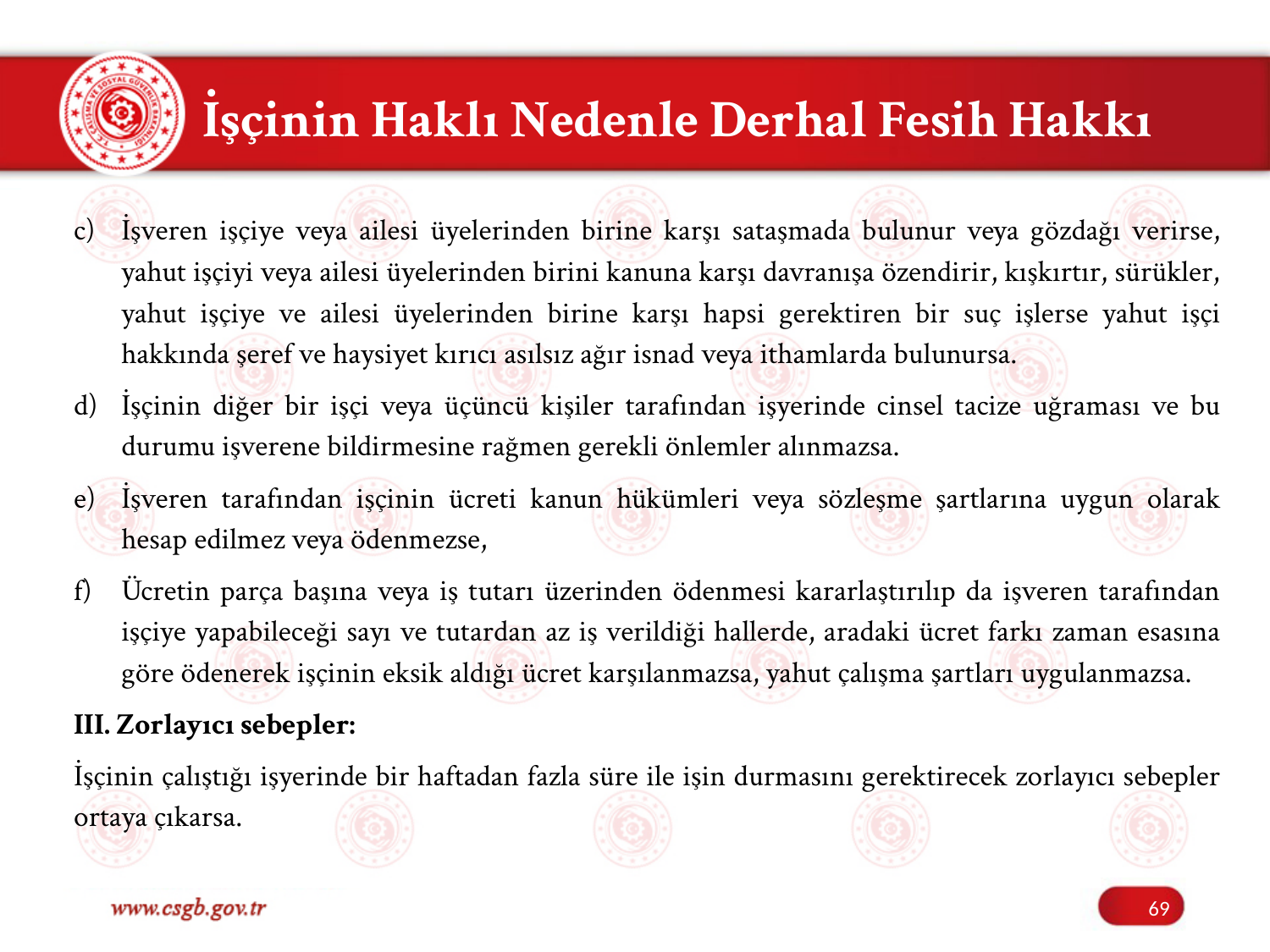

# İşçinin Haklı Nedenle Derhal Fesih Hakkı
İşveren işçiye veya ailesi üyelerinden birine karşı sataşmada bulunur veya gözdağı verirse, yahut işçiyi veya ailesi üyelerinden birini kanuna karşı davranışa özendirir, kışkırtır, sürükler, yahut işçiye ve ailesi üyelerinden birine karşı hapsi gerektiren bir suç işlerse yahut işçi hakkında şeref ve haysiyet kırıcı asılsız ağır isnad veya ithamlarda bulunursa.
İşçinin diğer bir işçi veya üçüncü kişiler tarafından işyerinde cinsel tacize uğraması ve bu durumu işverene bildirmesine rağmen gerekli önlemler alınmazsa.
İşveren tarafından işçinin ücreti kanun hükümleri veya sözleşme şartlarına uygun olarak hesap edilmez veya ödenmezse,
Ücretin parça başına veya iş tutarı üzerinden ödenmesi kararlaştırılıp da işveren tarafından işçiye yapabileceği sayı ve tutardan az iş verildiği hallerde, aradaki ücret farkı zaman esasına göre ödenerek işçinin eksik aldığı ücret karşılanmazsa, yahut çalışma şartları uygulanmazsa.
III. Zorlayıcı sebepler:
İşçinin çalıştığı işyerinde bir haftadan fazla süre ile işin durmasını gerektirecek zorlayıcı sebepler ortaya çıkarsa.
69